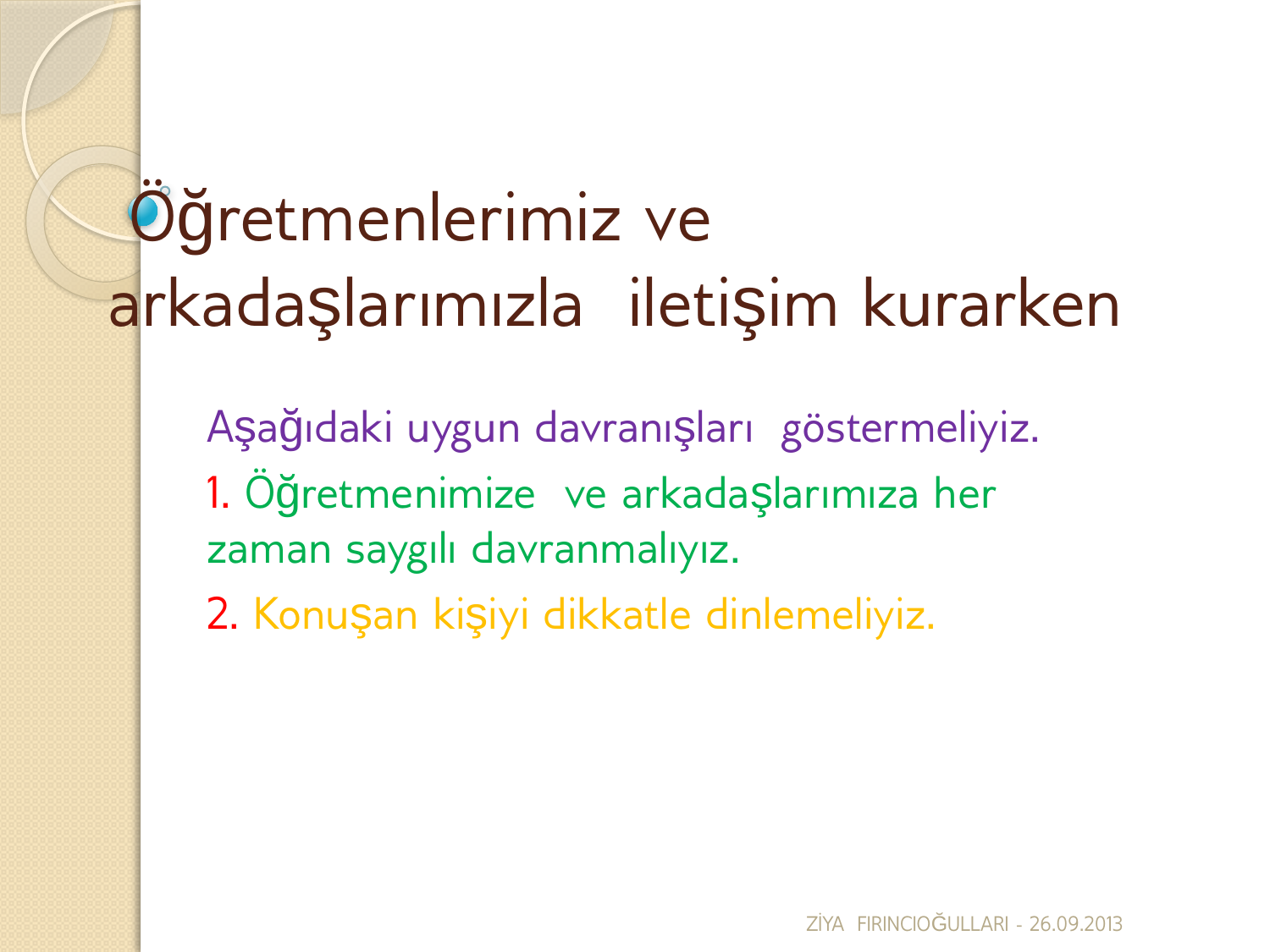

# Öğretmenlerimiz ve  arkadaşlarımızla  iletişim kurarken
Aşağıdaki uygun davranışları  göstermeliyiz.
1. Öğretmenimize  ve arkadaşlarımıza her zaman saygılı davranmalıyız.
2. Konuşan kişiyi dikkatle dinlemeliyiz.

ZİYA  FIRINCIOĞULLARI - 26.09.2013